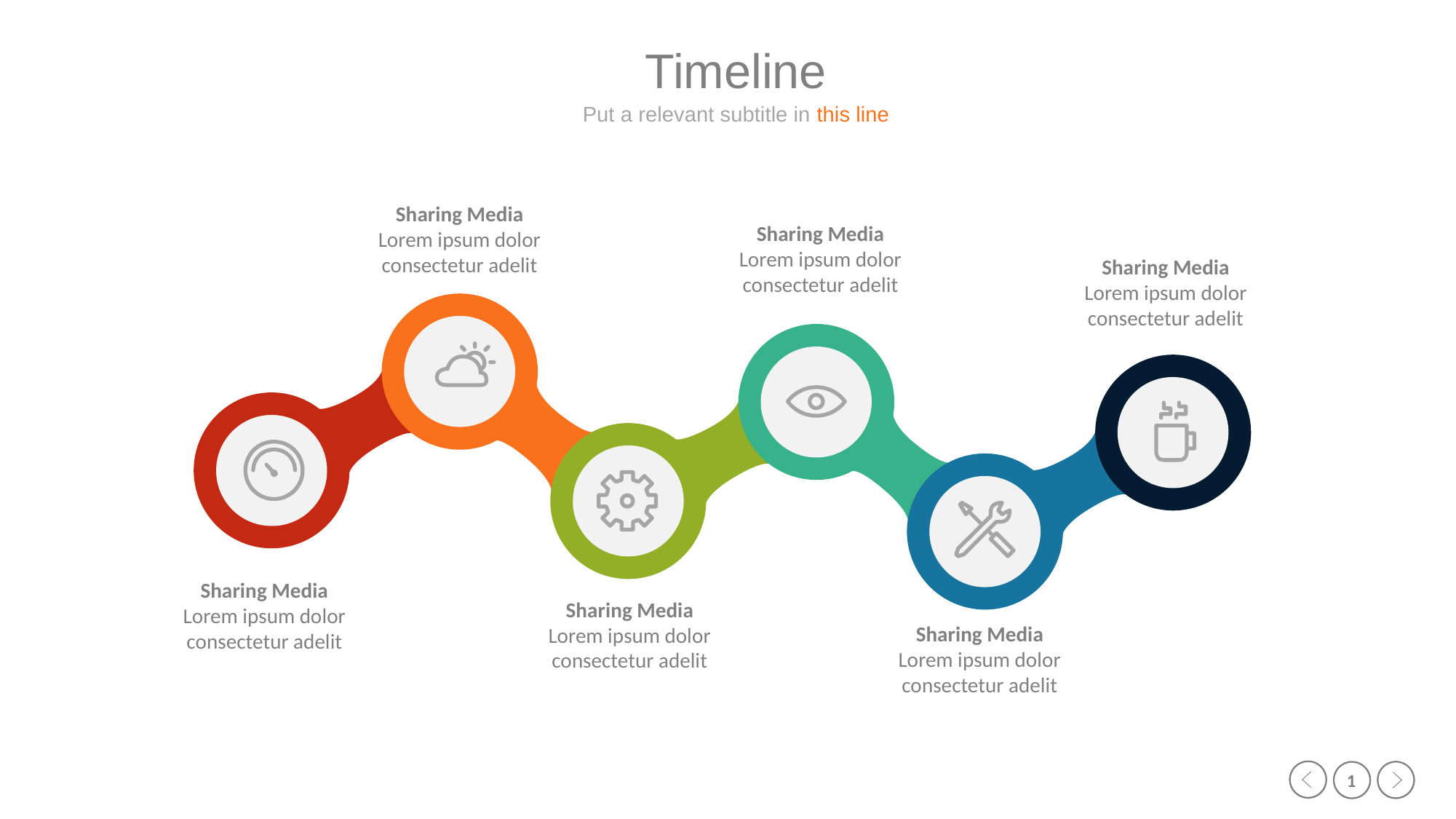

Timeline
Put a relevant subtitle in this line

Sharing Media
Lorem ipsum dolor consectetur adelit
Sharing Media
Lorem ipsum dolor consectetur adelit
Sharing Media
Lorem ipsum dolor consectetur adelit

Sharing Media
Lorem ipsum dolor consectetur adelit
Sharing Media
Lorem ipsum dolor consectetur adelit
Sharing Media
Lorem ipsum dolor consectetur adelit

1